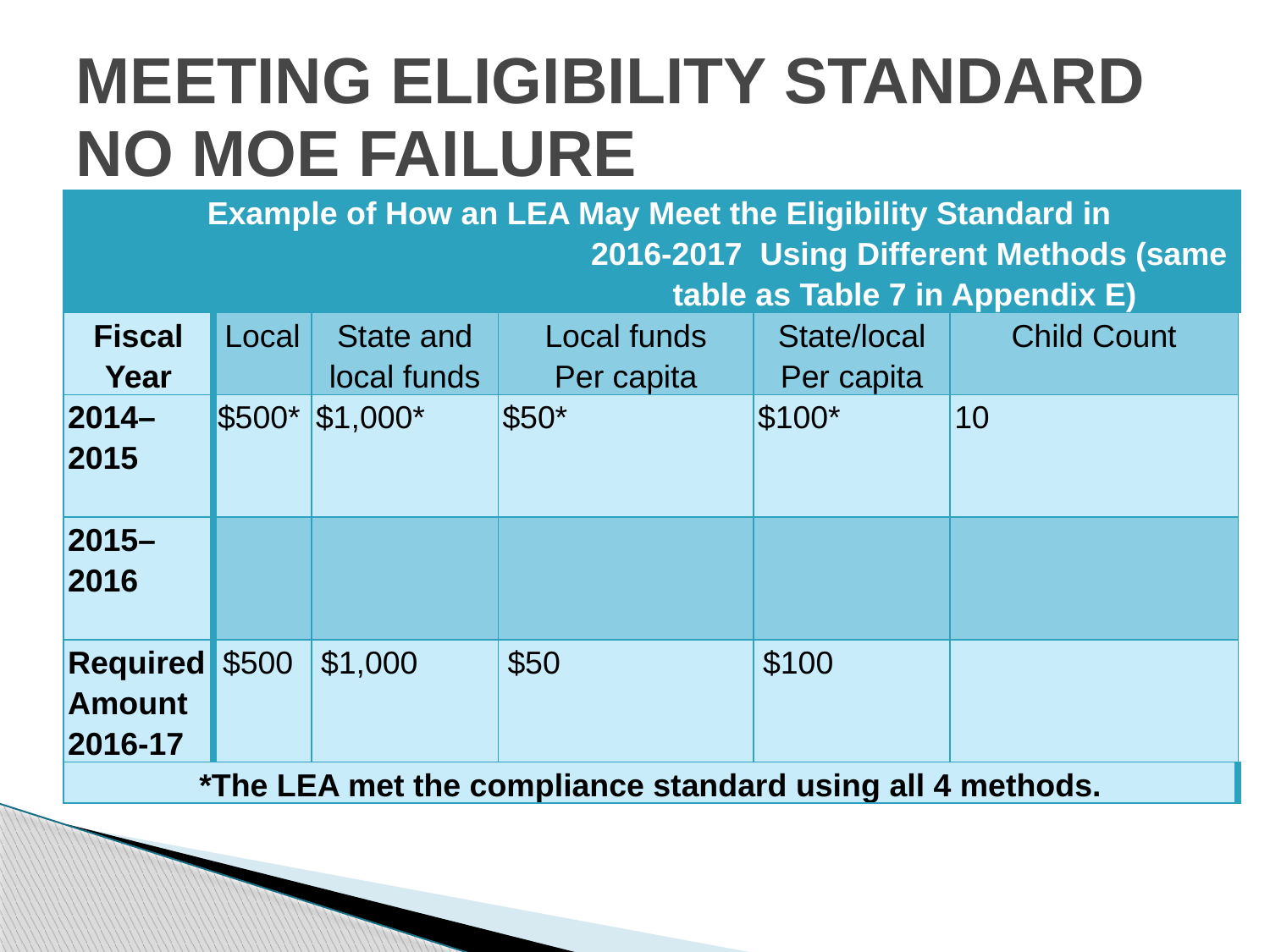

# Meeting Eligibility Standard No MOE Failure
| Example of How an LEA May Meet the Eligibility Standard in 2016-2017 Using Different Methods (same table as Table 7 in Appendix E) |  |  |  |  |  |
| --- | --- | --- | --- | --- | --- |
| Fiscal Year | Local | State and local funds | Local funds Per capita | State/local Per capita | Child Count |
| 2014–2015 | $500\* | $1,000\* | $50\* | $100\* | 10 |
| 2015–2016 |  |  |  |  |  |
| Required Amount 2016-17 | $500 | $1,000 | $50 | $100 |  |
| \*The LEA met the compliance standard using all 4 methods. |  |  |  |  |  |